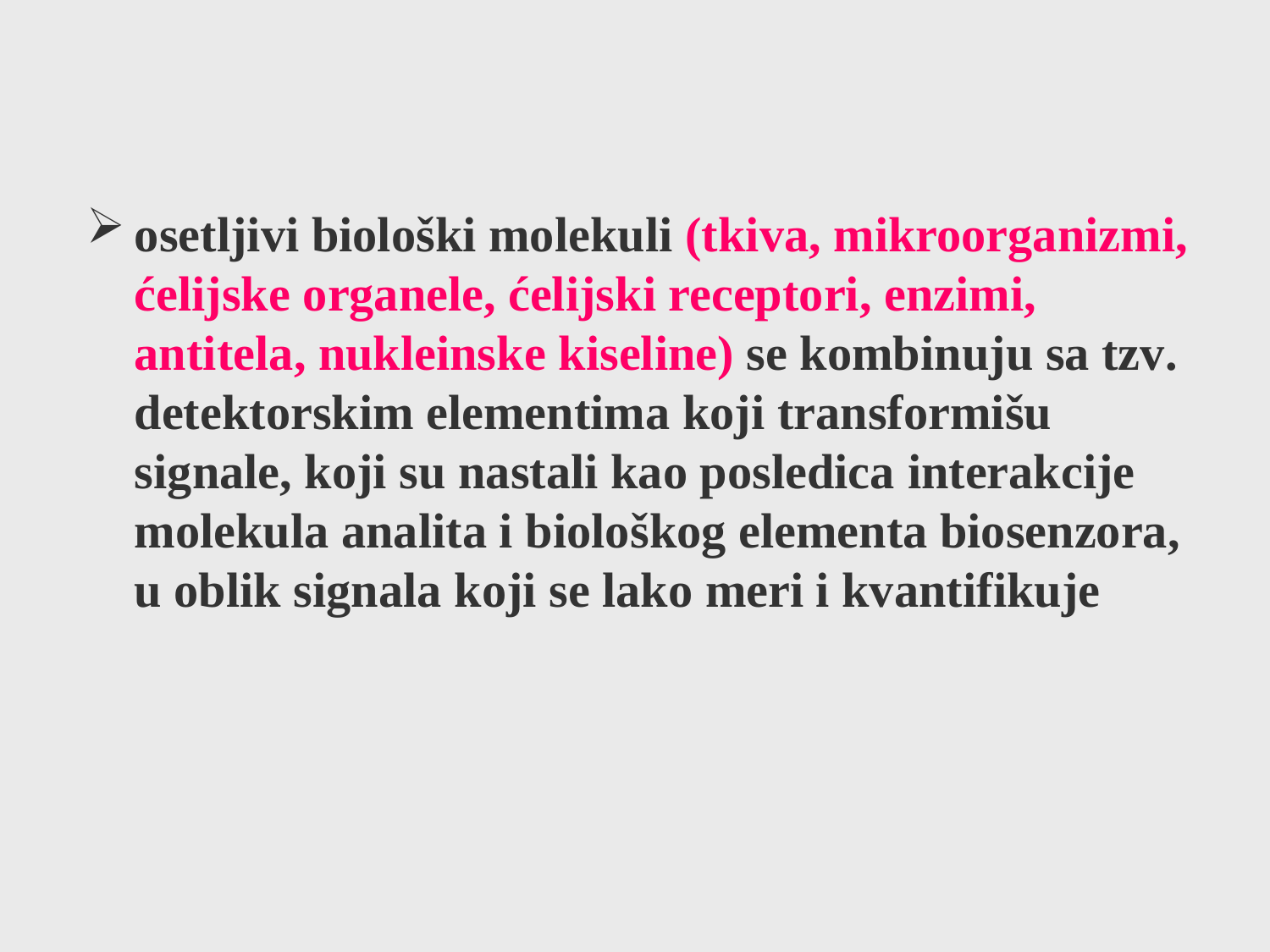

osetljivi biološki molekuli (tkiva, mikroorganizmi,  ćelijske organele, ćelijski receptori, enzimi, antitela, nukleinske kiseline) se kombinuju sa tzv.  detektorskim elementima koji transformišu  signale, koji su nastali kao posledica interakcije  molekula analita i biološkog elementa biosenzora, u oblik signala koji se lako meri i kvantifikuje